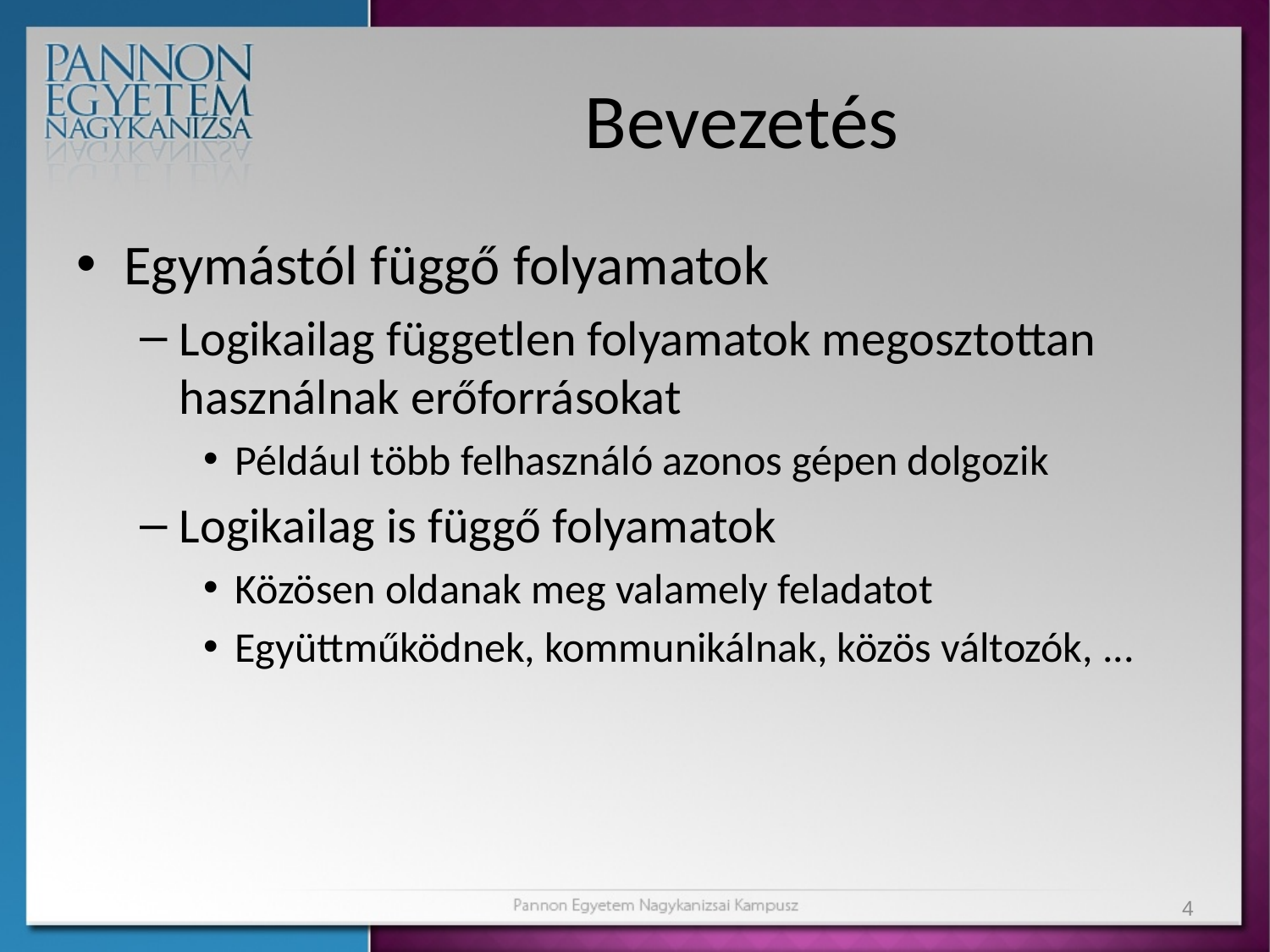

# Bevezetés
Egymástól függő folyamatok
Logikailag független folyamatok megosztottan használnak erőforrásokat
Például több felhasználó azonos gépen dolgozik
Logikailag is függő folyamatok
Közösen oldanak meg valamely feladatot
Együttműködnek, kommunikálnak, közös változók, ...
4